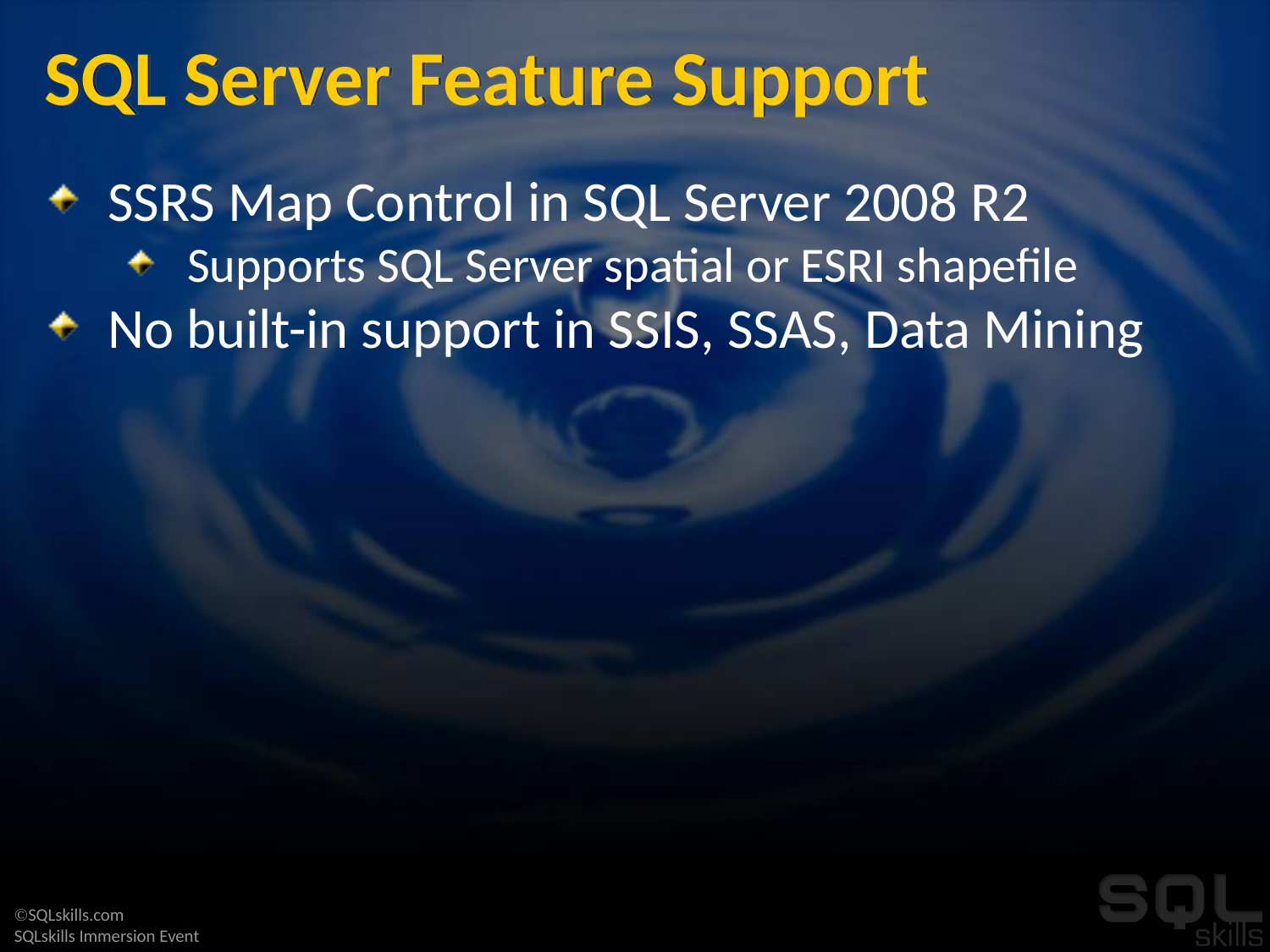

# SQL Server Feature Support
SSRS Map Control in SQL Server 2008 R2
Supports SQL Server spatial or ESRI shapefile
No built-in support in SSIS, SSAS, Data Mining